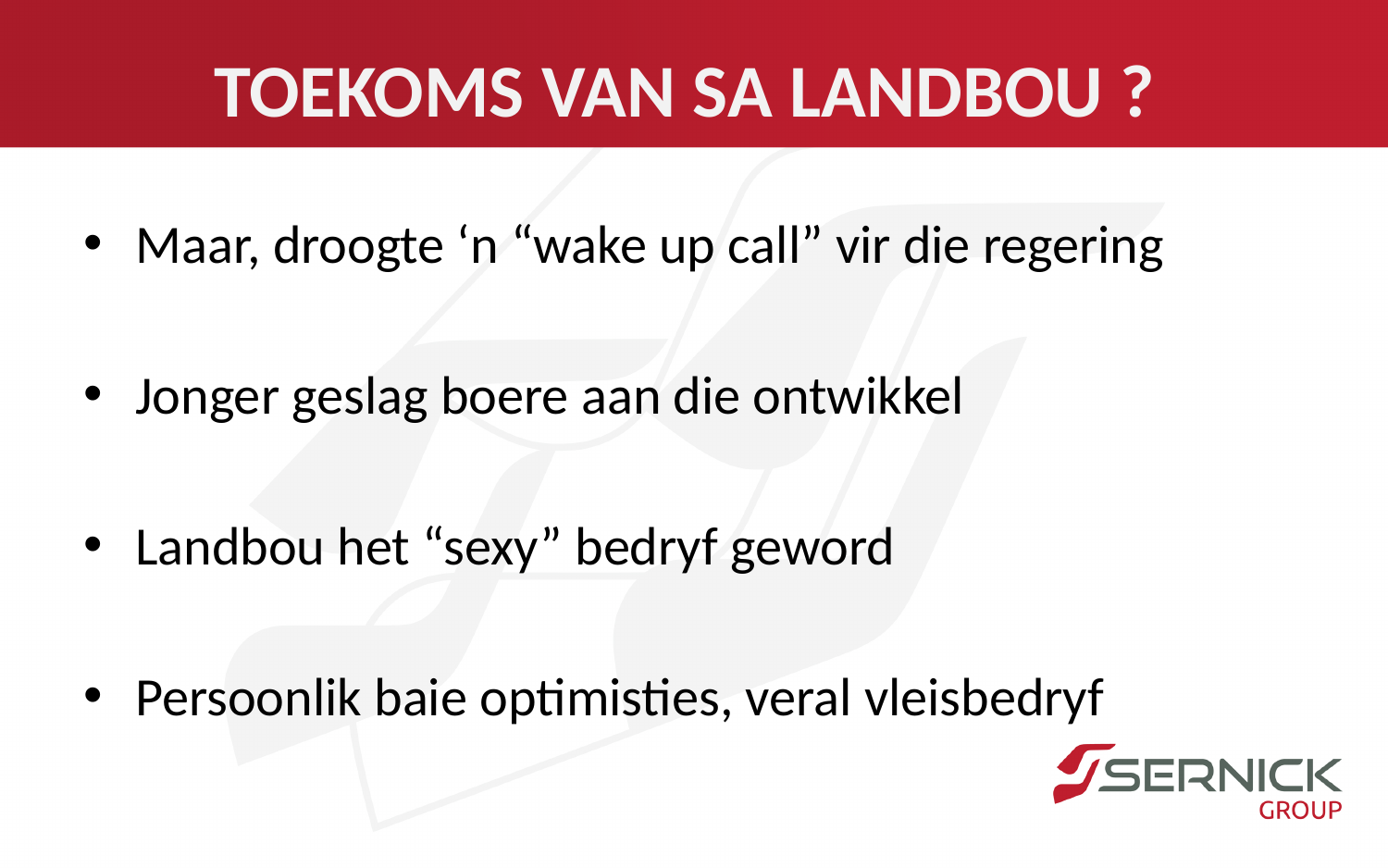

# TOEKOMS VAN SA LANDBOU ?
Maar, droogte ‘n “wake up call” vir die regering

Jonger geslag boere aan die ontwikkel

Landbou het “sexy” bedryf geword

Persoonlik baie optimisties, veral vleisbedryf